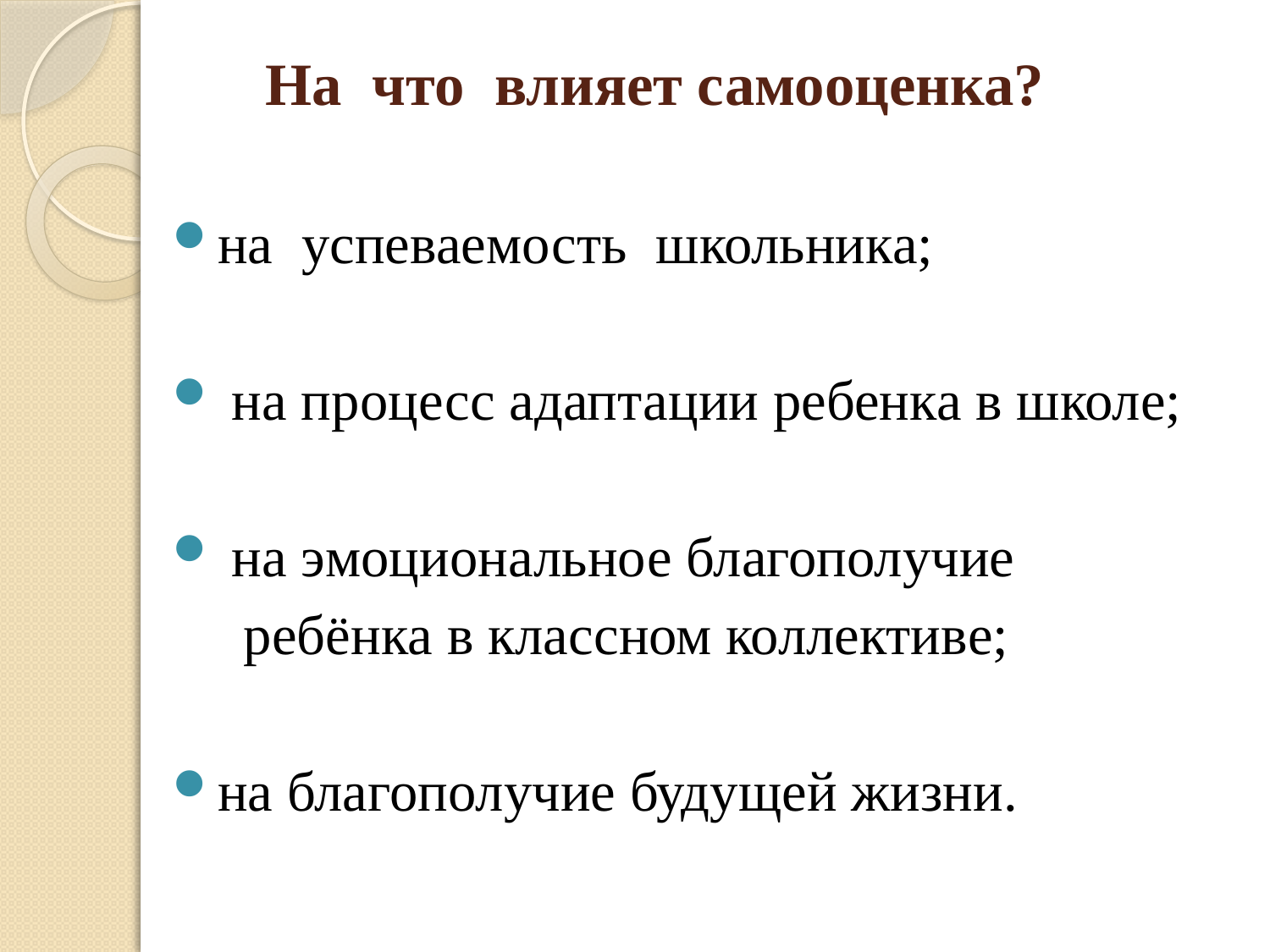

# На  что  влияет самооценка?
на  успеваемость  школьника;

 на процесс адаптации ребенка в школе;

 на эмоциональное благополучие
     ребёнка в классном коллективе;

на благополучие будущей жизни.